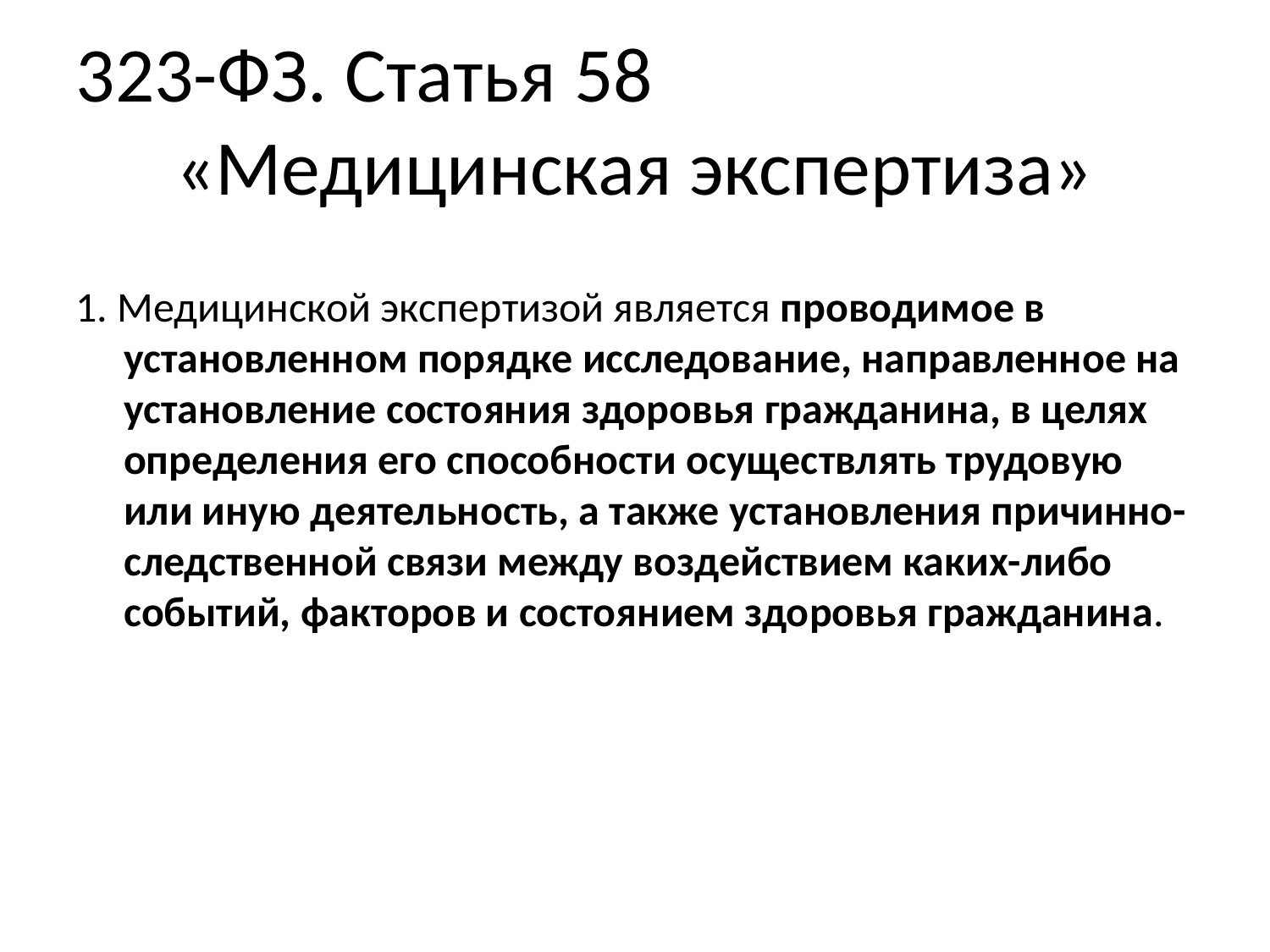

323-ФЗ. Статья 58
«Медицинская экспертиза»

1. Медицинской экспертизой является проводимое в установленном порядке исследование, направленное на установление состояния здоровья гражданина, в целях определения его способности осуществлять трудовую или иную деятельность, а также установления причинно-следственной связи между воздействием каких-либо событий, факторов и состоянием здоровья гражданина.